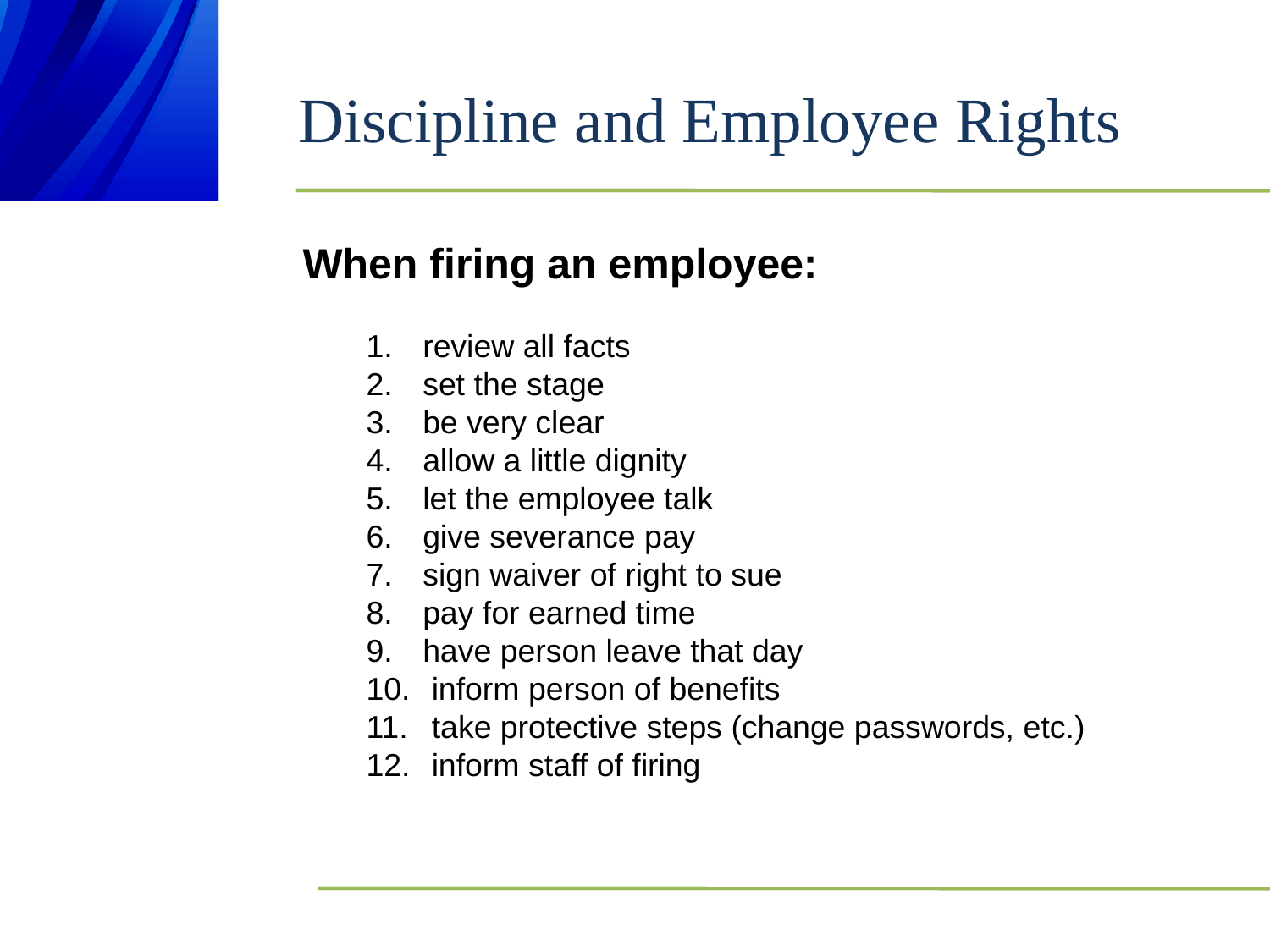

# Discipline and Employee Rights
When firing an employee:

 review all facts
 set the stage
 be very clear
 allow a little dignity
 let the employee talk
 give severance pay
 sign waiver of right to sue
 pay for earned time
 have person leave that day
  inform person of benefits
  take protective steps (change passwords, etc.)
  inform staff of firing